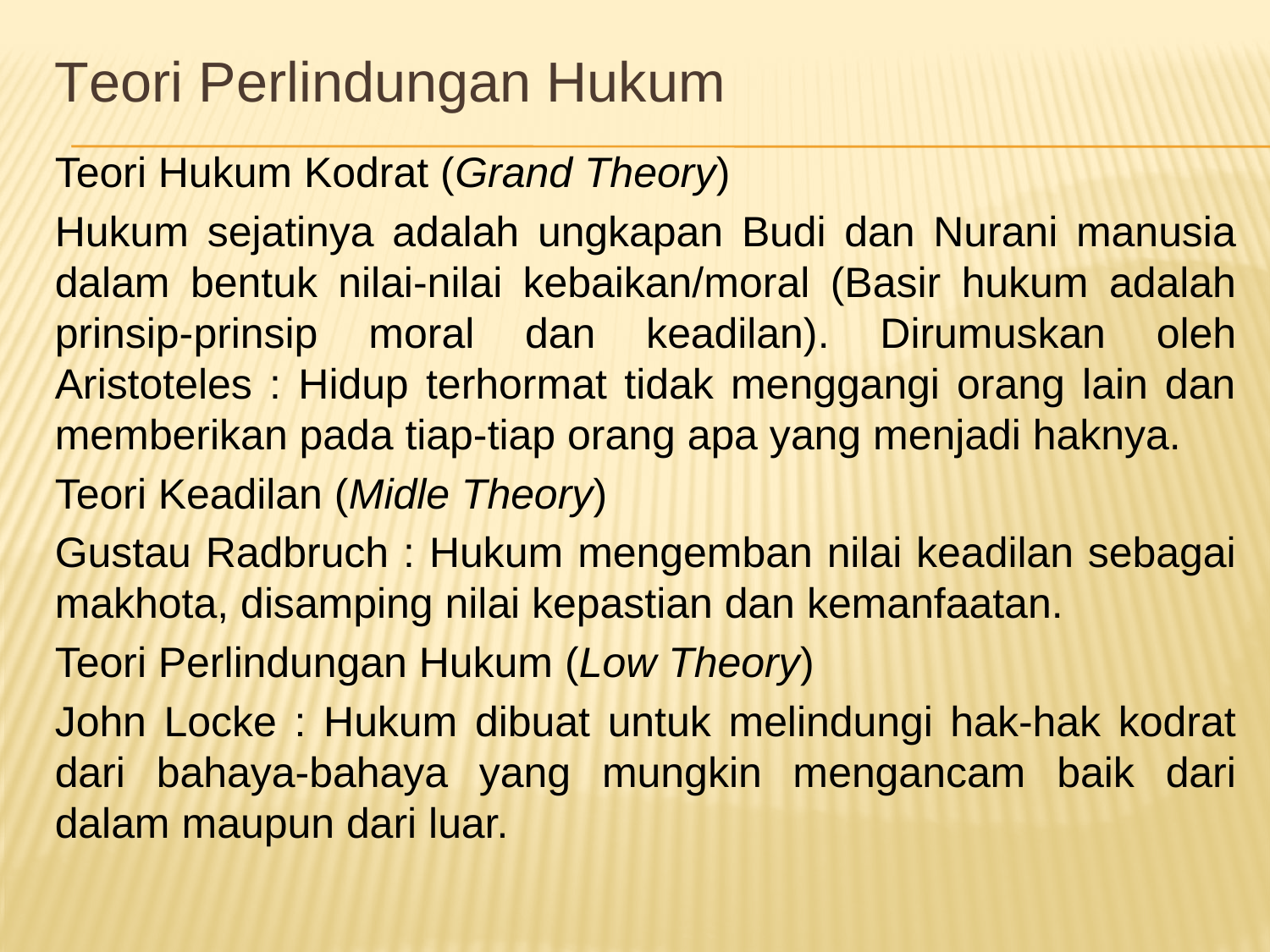

# Teori Perlindungan Hukum
Teori Hukum Kodrat (Grand Theory)
Hukum sejatinya adalah ungkapan Budi dan Nurani manusia dalam bentuk nilai-nilai kebaikan/moral (Basir hukum adalah prinsip-prinsip moral dan keadilan). Dirumuskan oleh Aristoteles : Hidup terhormat tidak menggangi orang lain dan memberikan pada tiap-tiap orang apa yang menjadi haknya.
Teori Keadilan (Midle Theory)
Gustau Radbruch : Hukum mengemban nilai keadilan sebagai makhota, disamping nilai kepastian dan kemanfaatan.
Teori Perlindungan Hukum (Low Theory)
John Locke : Hukum dibuat untuk melindungi hak-hak kodrat dari bahaya-bahaya yang mungkin mengancam baik dari dalam maupun dari luar.